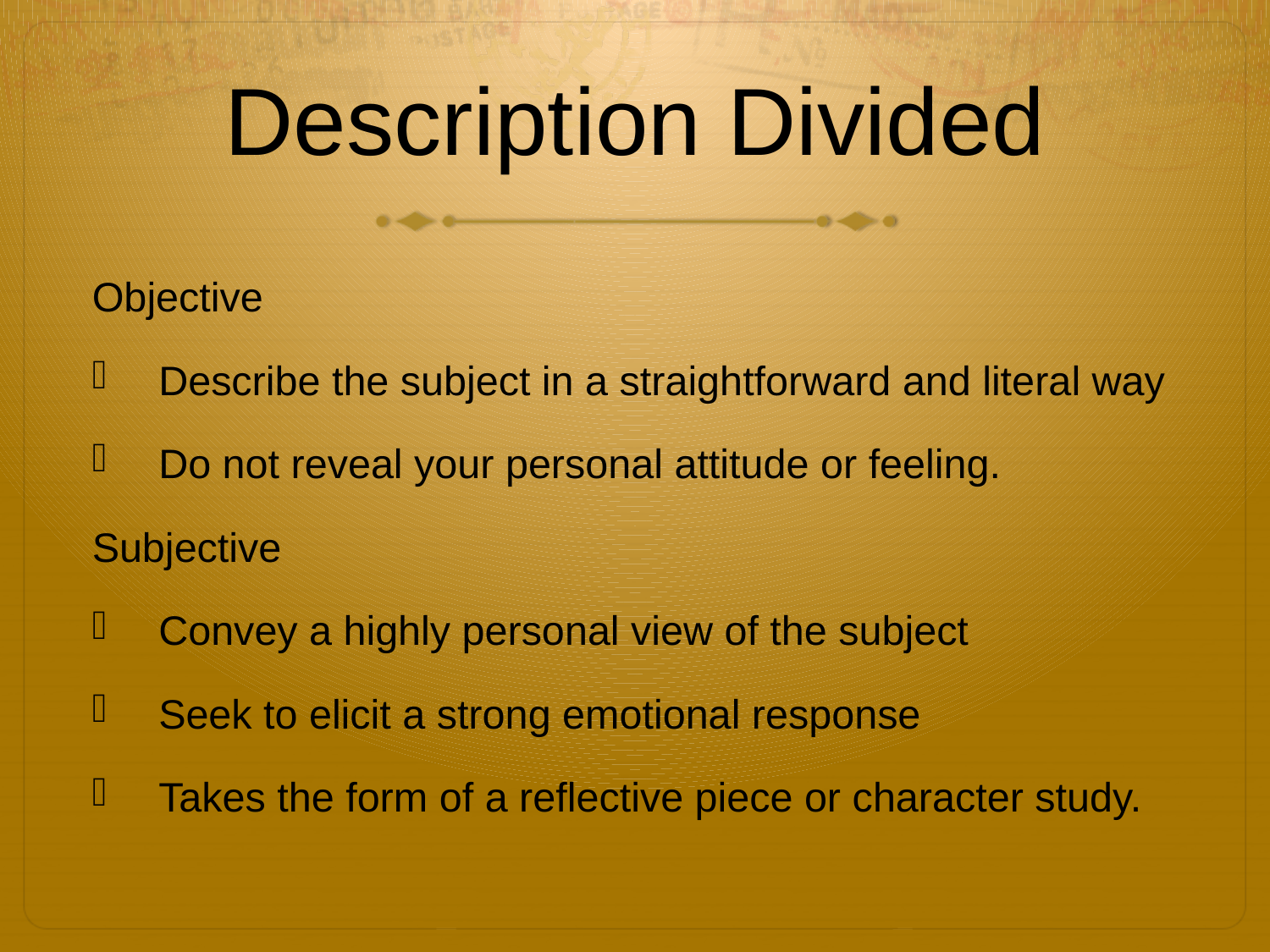

# Description Divided
Objective
Describe the subject in a straightforward and literal way
Do not reveal your personal attitude or feeling.
Subjective
Convey a highly personal view of the subject
Seek to elicit a strong emotional response
Takes the form of a reflective piece or character study.